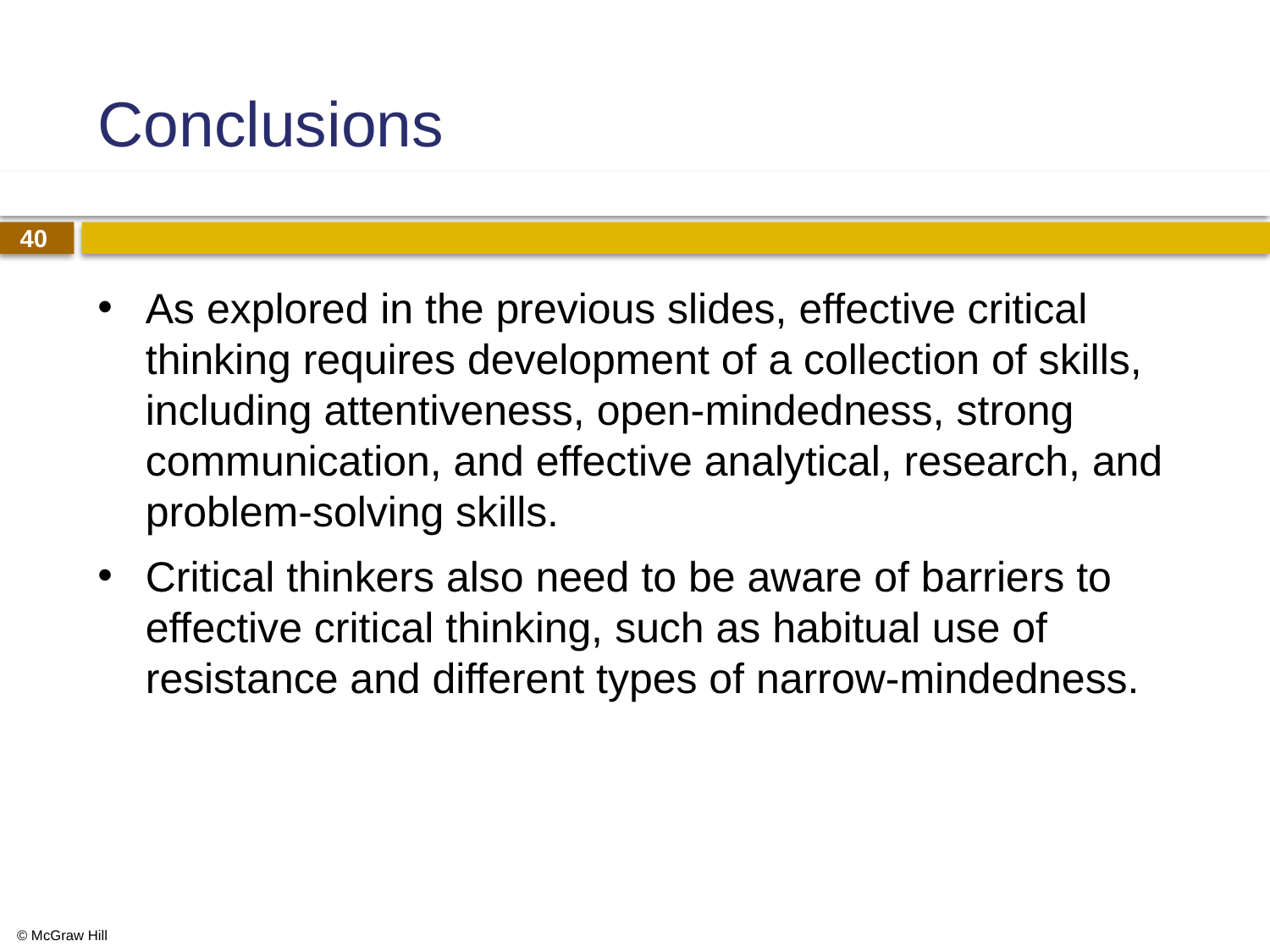

# Conclusions
As explored in the previous slides, effective critical thinking requires development of a collection of skills, including attentiveness, open-mindedness, strong communication, and effective analytical, research, and problem-solving skills.
Critical thinkers also need to be aware of barriers to effective critical thinking, such as habitual use of resistance and different types of narrow-mindedness.